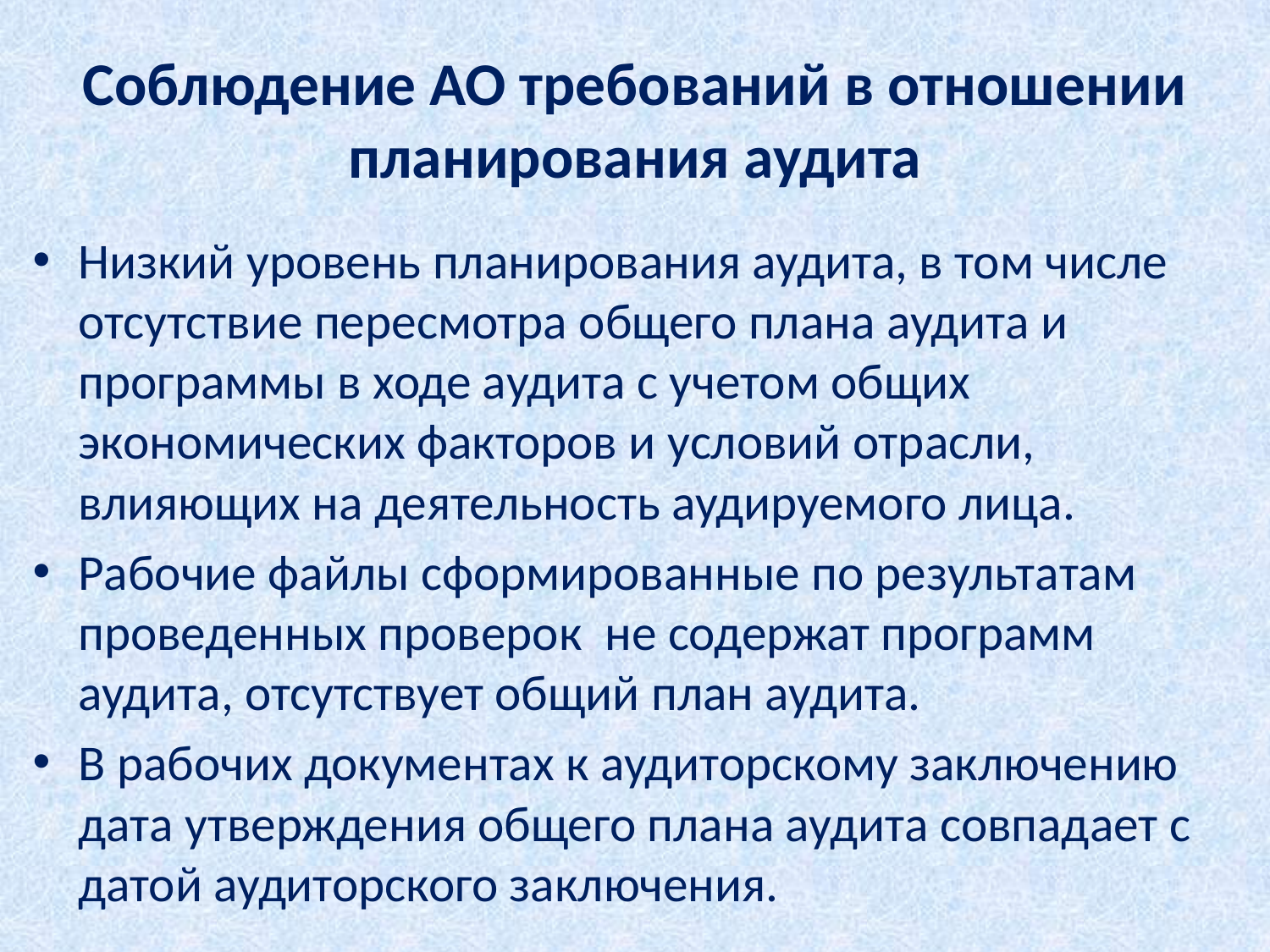

# Соблюдение АО требований в отношении планирования аудита
Низкий уровень планирования аудита, в том числе отсутствие пересмотра общего плана аудита и программы в ходе аудита с учетом общих экономических факторов и условий отрасли, влияющих на деятельность аудируемого лица.
Рабочие файлы сформированные по результатам проведенных проверок  не содержат программ аудита, отсутствует общий план аудита.
В рабочих документах к аудиторскому заключению дата утверждения общего плана аудита совпадает с датой аудиторского заключения.